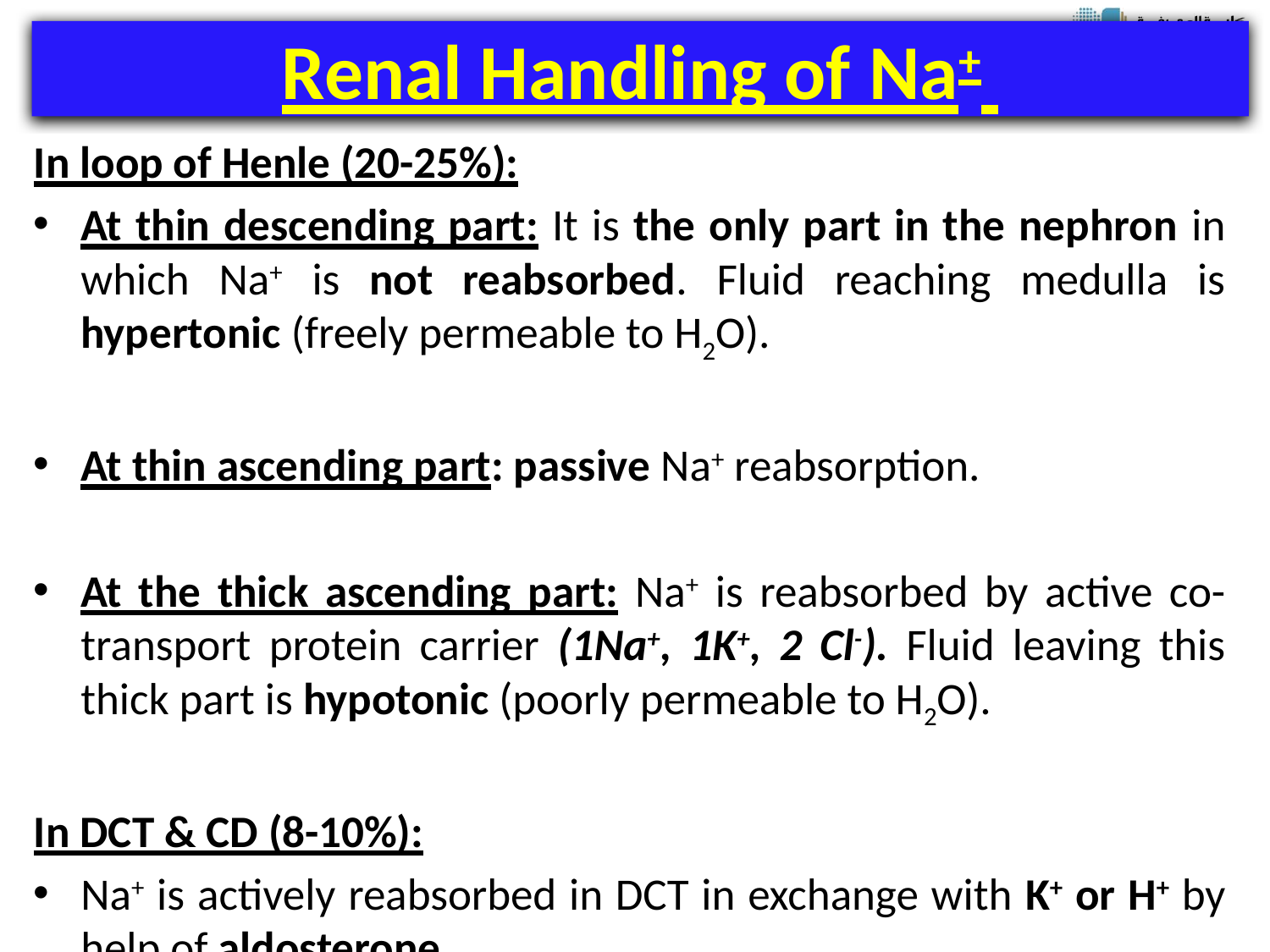

# Renal Handling of Na+
In loop of Henle (20-25%):
At thin descending part: It is the only part in the nephron in which Na+ is not reabsorbed. Fluid reaching medulla is hypertonic (freely permeable to H2O).

At thin ascending part: passive Na+ reabsorption.

At the thick ascending part: Na+ is reabsorbed by active co-transport protein carrier (1Na+, 1K+, 2 Cl-). Fluid leaving this thick part is hypotonic (poorly permeable to H2O).

In DCT & CD (8-10%):
Na+ is actively reabsorbed in DCT in exchange with K+ or H+ by help of aldosterone.